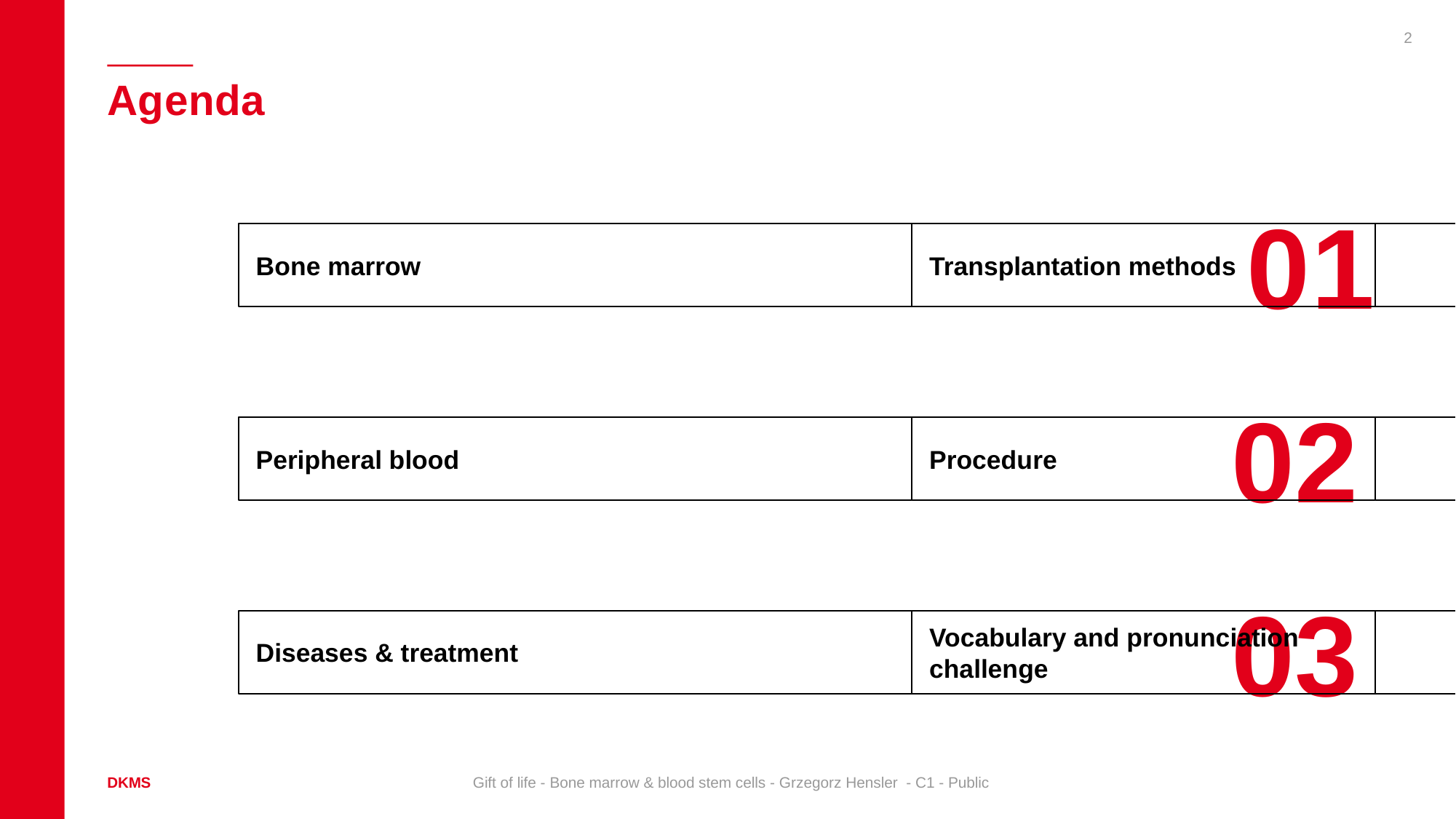

2
# Agenda
Bone marrow
Transplantation methods
01
04
Peripheral blood
Procedure
02
05
Diseases & treatment
Vocabulary and pronunciation challenge
06
03
Gift of life - Bone marrow & blood stem cells - Grzegorz Hensler  - C1 - Public